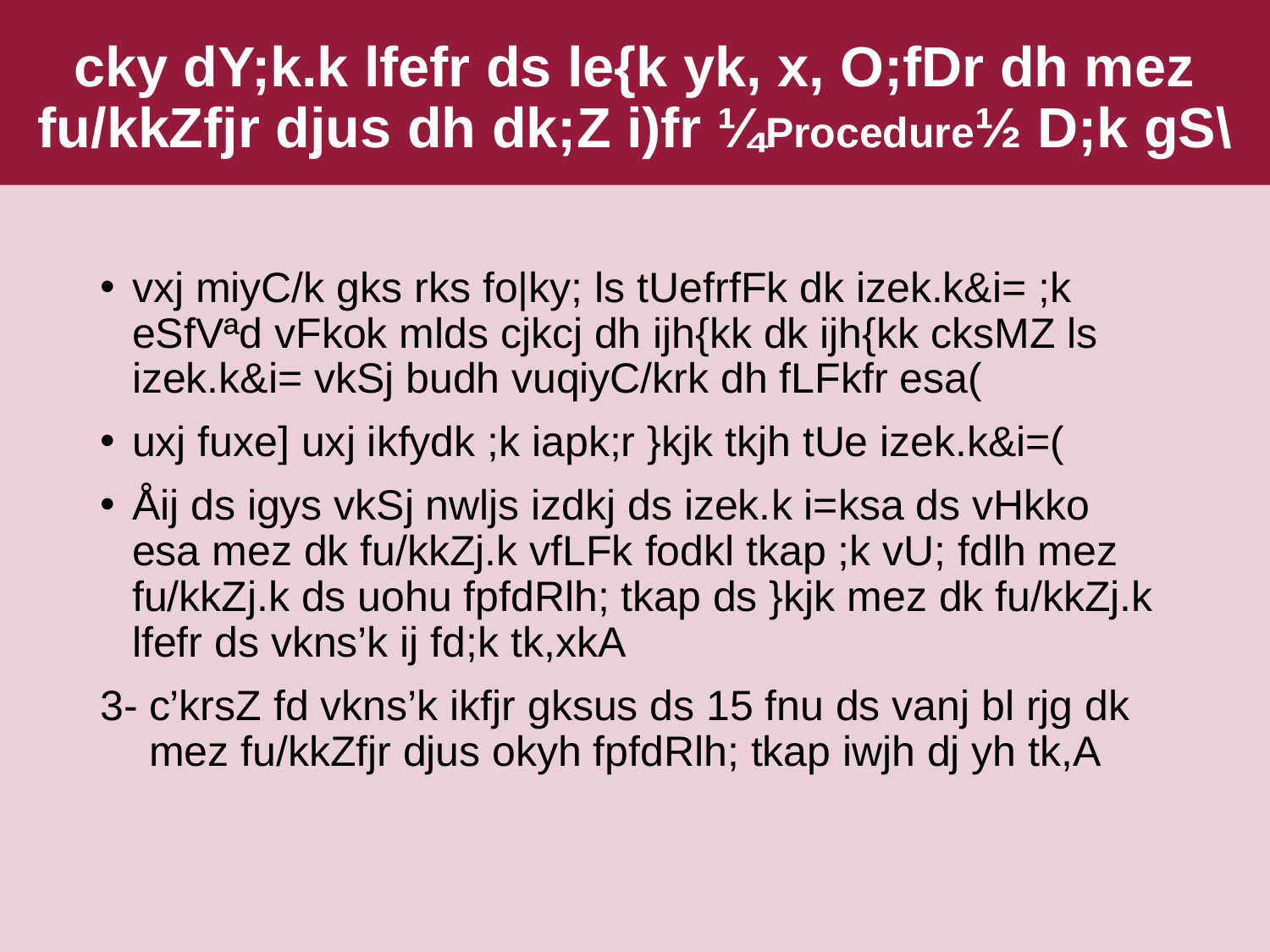

cky dY;k.k lfefr ds le{k yk, x, O;fDr dh mez fu/kkZfjr djus dh dk;Z i)fr ¼Procedure½ D;k gS\
vxj miyC/k gks rks fo|ky; ls tUefrfFk dk izek.k&i= ;k eSfVªd vFkok mlds cjkcj dh ijh{kk dk ijh{kk cksMZ ls izek.k&i= vkSj budh vuqiyC/krk dh fLFkfr esa(
uxj fuxe] uxj ikfydk ;k iapk;r }kjk tkjh tUe izek.k&i=(
Åij ds igys vkSj nwljs izdkj ds izek.k i=ksa ds vHkko esa mez dk fu/kkZj.k vfLFk fodkl tkap ;k vU; fdlh mez fu/kkZj.k ds uohu fpfdRlh; tkap ds }kjk mez dk fu/kkZj.k lfefr ds vkns’k ij fd;k tk,xkA
3-	c’krsZ fd vkns’k ikfjr gksus ds 15 fnu ds vanj bl rjg dk mez fu/kkZfjr djus okyh fpfdRlh; tkap iwjh dj yh tk,A